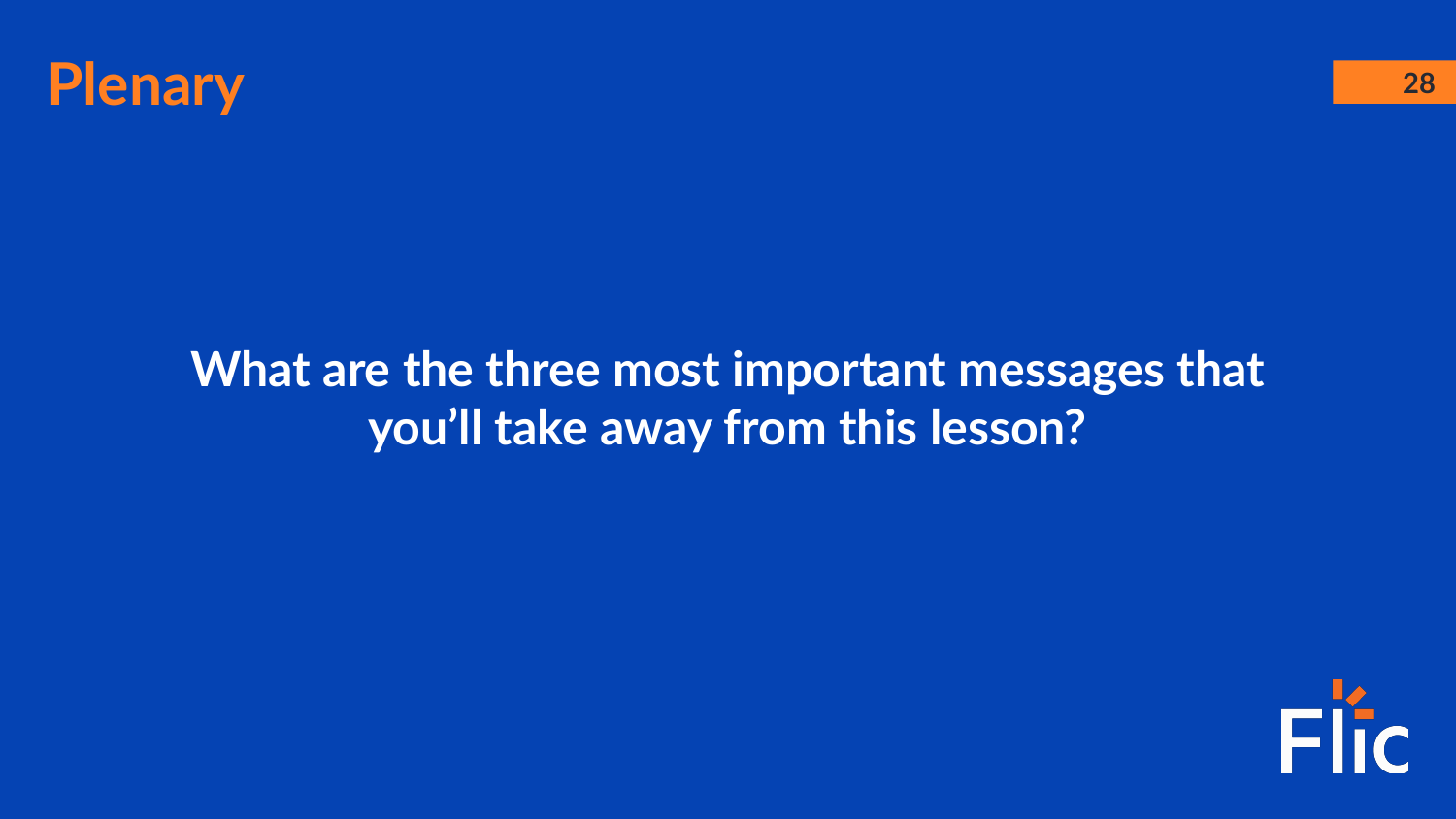

# Plenary

28
What are the three most important messages that you’ll take away from this lesson?